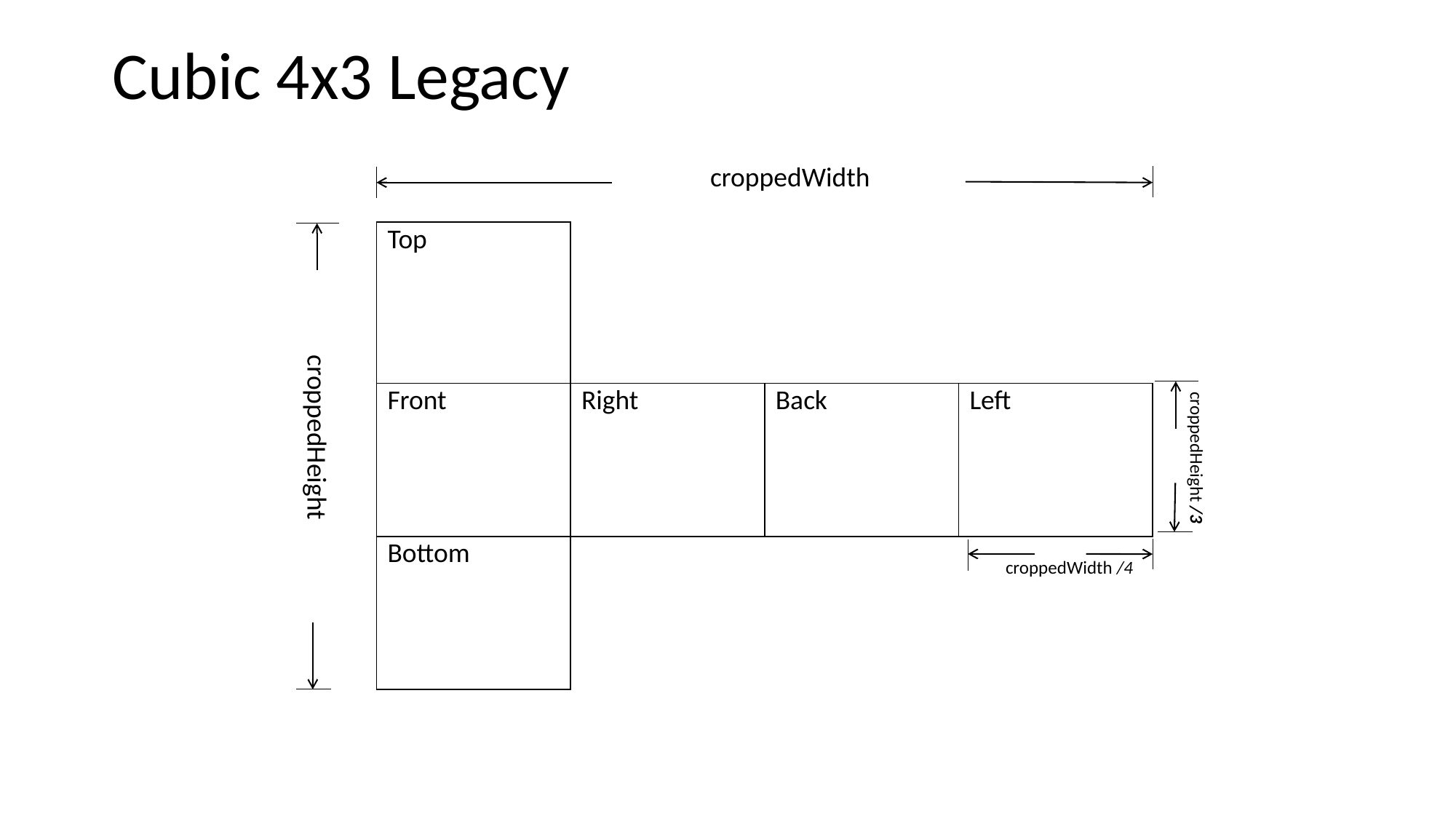

# Cubic 4x3 Legacy
croppedWidth
| Top |  |  |  |
| --- | --- | --- | --- |
| Front | Right | Back | Left |
| Bottom |  |  |  |
croppedHeight
croppedHeight /3
croppedWidth /4